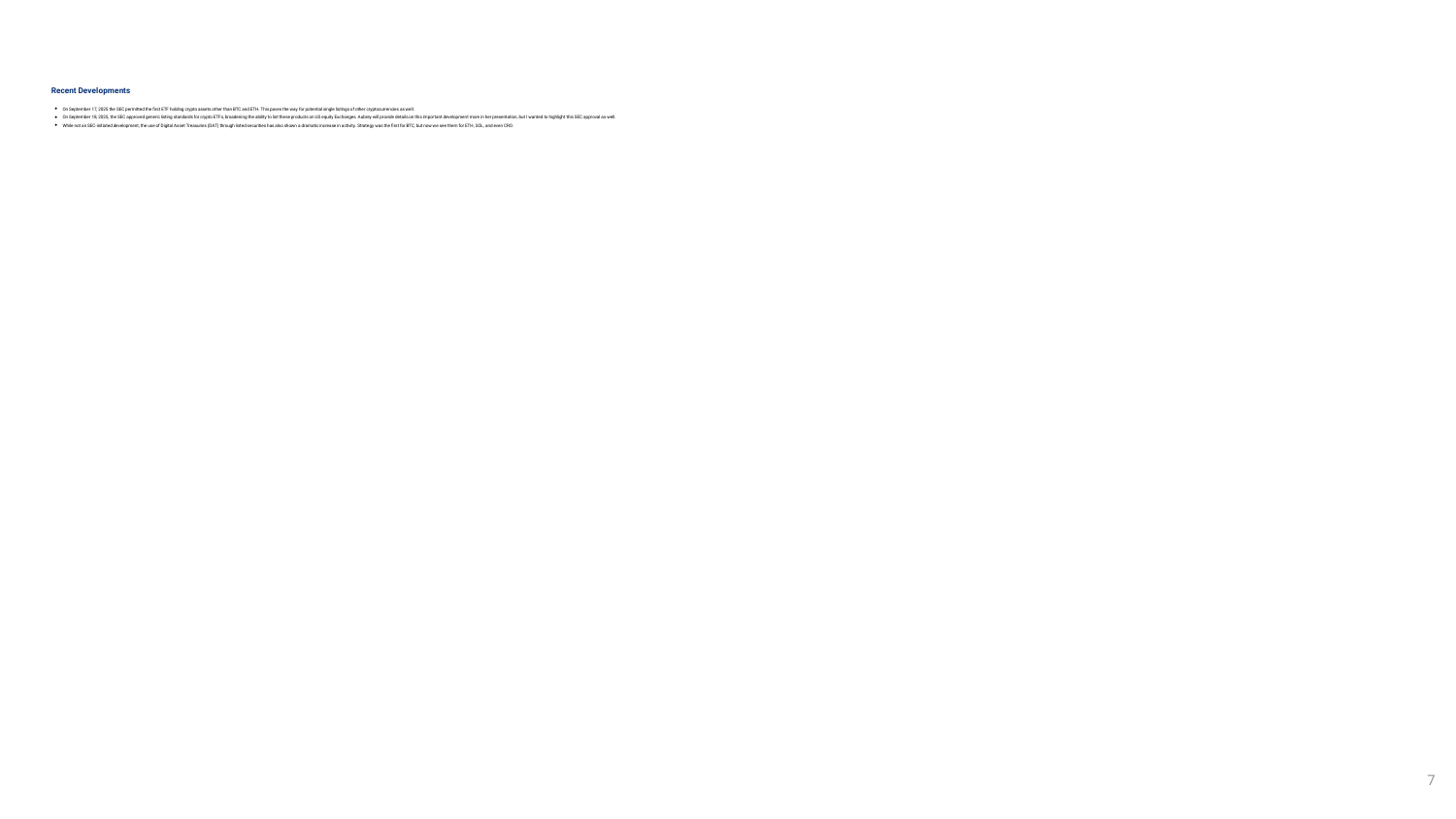

# Recent Developments

On September 17, 2025 the SEC permitted the first ETF holding crypto assets other than BTC and ETH. This paves the way for potential single listings of other cryptocurrencies as well.

On September 18, 2025, the SEC approved generic listing standards for crypto ETFs, broadening the ability to list these products on US equity Exchanges. Aubrey will provide details on this important development more in her presentation, but I wanted to highlight this SEC approval as well.

While not an SEC-initiated development, the use of Digital Asset Treasuries (DAT) through listed securities has also shown a dramatic increase in activity. Strategy was the first for BTC, but now we see them for ETH, SOL, and even CRO.

7